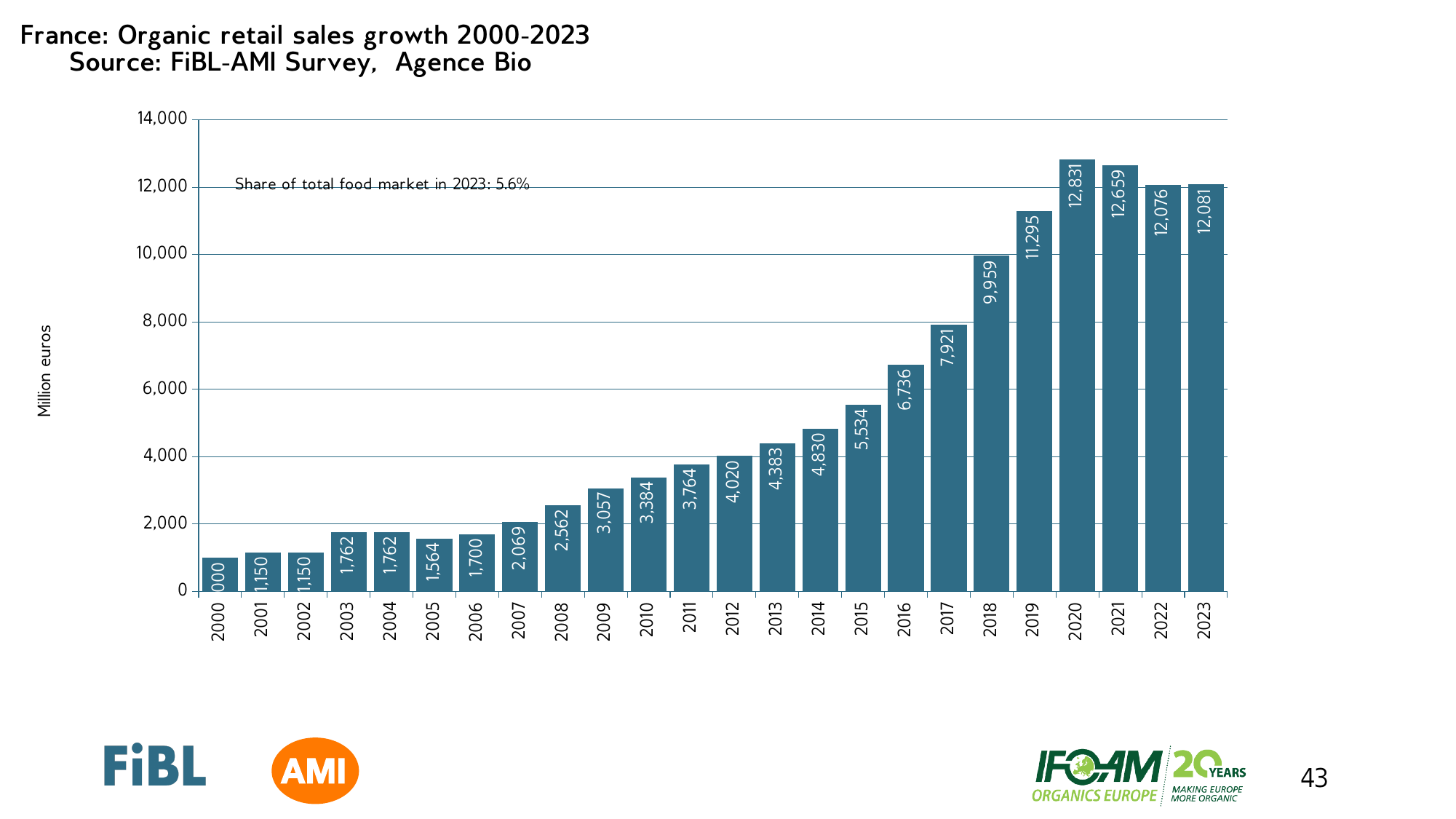

### Chart: France: Organic retail sales growth 2000-2023 Source: FiBL-AMI Survey,  Agence Bio

| Category | Organic Area |
|---|---|
| 2000 | 1000.0 |
| 2001 | 1150.0 |
| 2002 | 1150.0 |
| 2003 | 1762.0 |
| 2004 | 1762.0 |
| 2005 | 1564.0 |
| 2006 | 1700.0 |
| 2007 | 2069.0 |
| 2008 | 2562.0 |
| 2009 | 3057.0 |
| 2010 | 3384.0 |
| 2011 | 3764.0 |
| 2012 | 4020.0 |
| 2013 | 4383.0 |
| 2014 | 4830.0 |
| 2015 | 5534.0 |
| 2016 | 6736.0 |
| 2017 | 7921.0 |
| 2018 | 9959.0 |
| 2019 | 11295.0 |
| 2020 | 12831.0 |
| 2021 | 12659.0 |
| 2022 | 12076.0 |
| 2023 | 12081.0 |